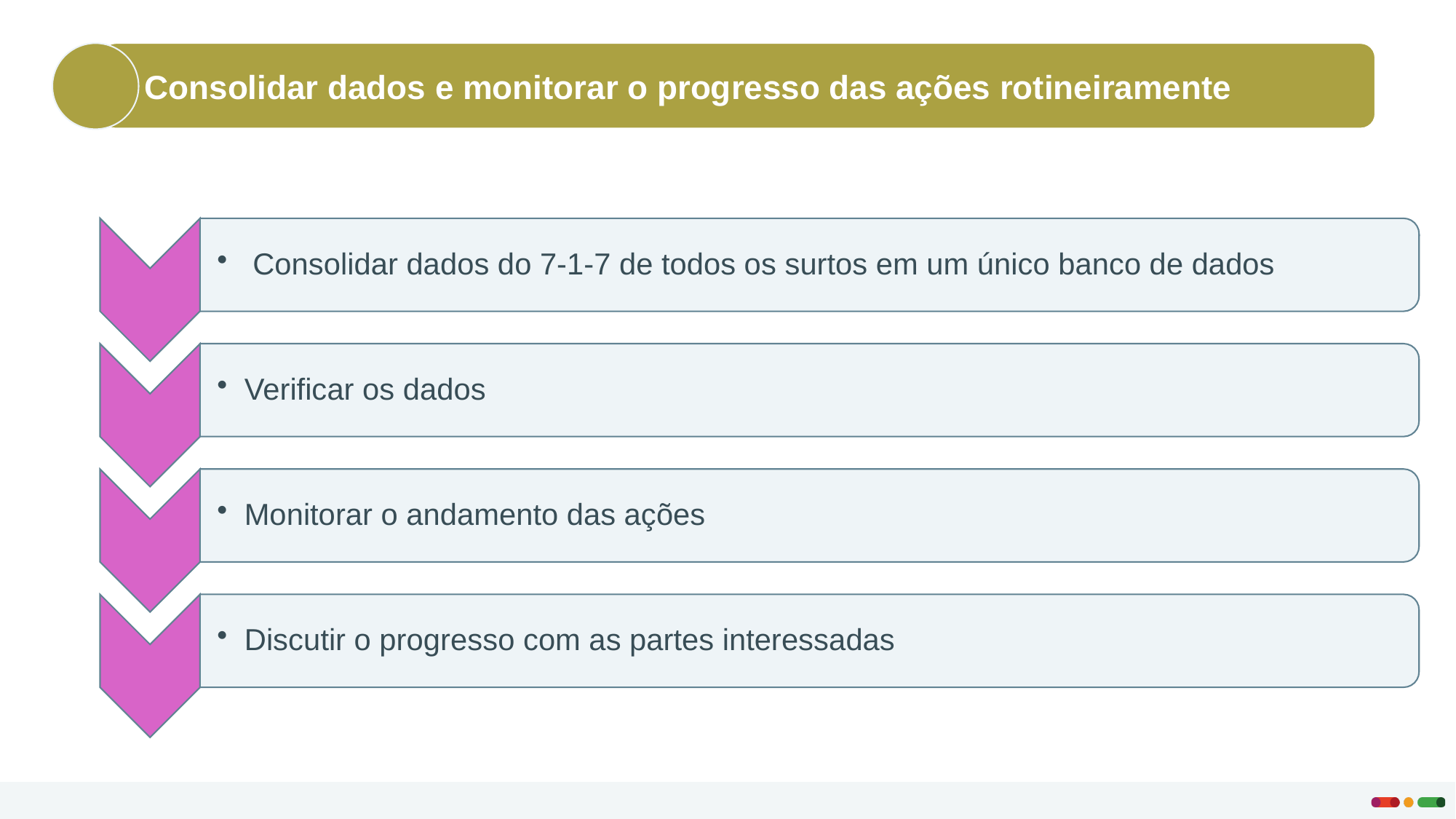

Consolidar dados e monitorar o progresso das ações rotineiramente

 Consolidar dados do 7-1-7 de todos os surtos em um único banco de dados

Verificar os dados

Monitorar o andamento das ações

Discutir o progresso com as partes interessadas